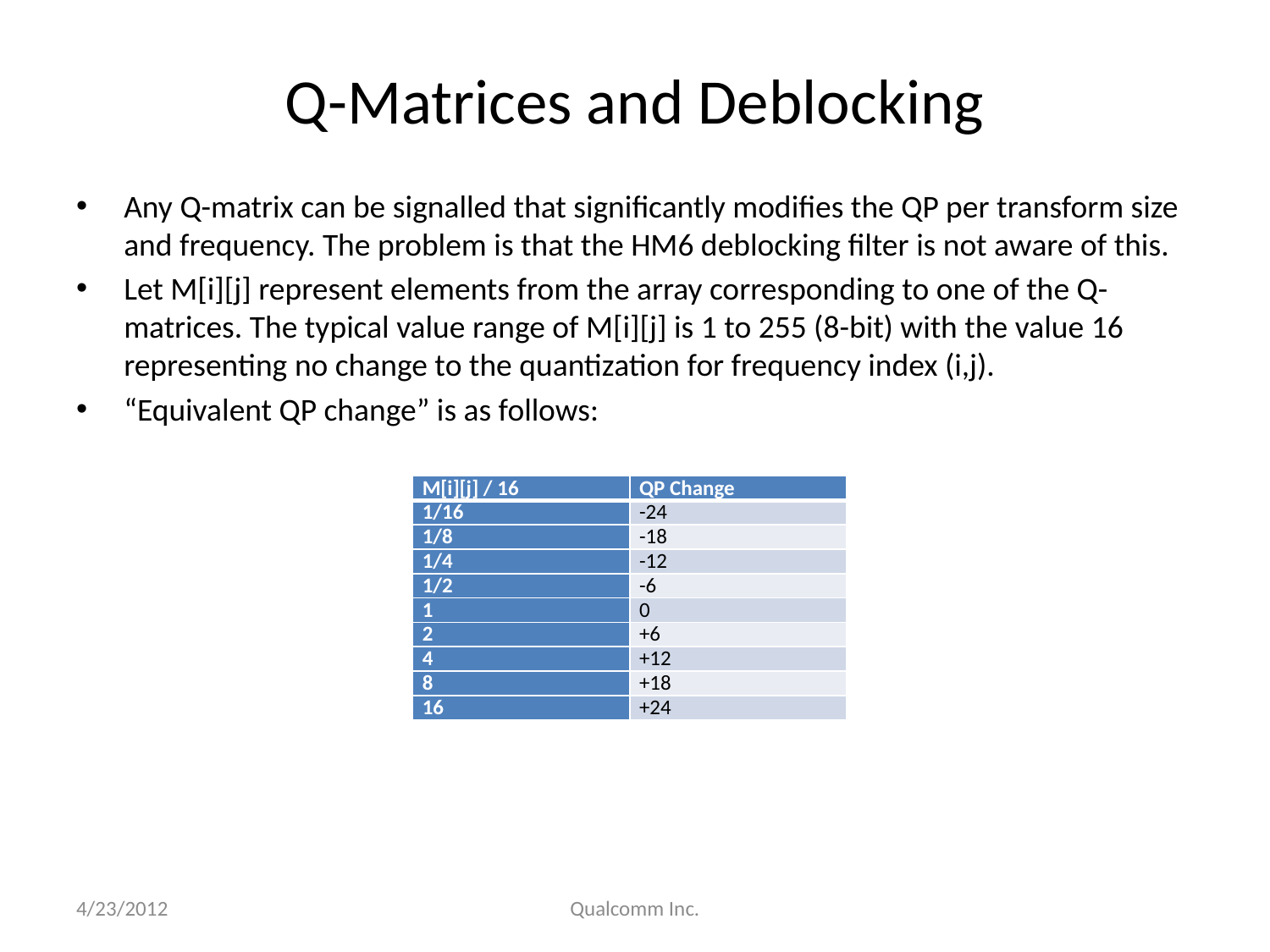

# Q-Matrices and Deblocking
Any Q-matrix can be signalled that significantly modifies the QP per transform size and frequency. The problem is that the HM6 deblocking filter is not aware of this.
Let M[i][j] represent elements from the array corresponding to one of the Q-matrices. The typical value range of M[i][j] is 1 to 255 (8-bit) with the value 16 representing no change to the quantization for frequency index (i,j).
“Equivalent QP change” is as follows:

| M[i][j] / 16 | QP Change |
| --- | --- |
| 1/16 | -24 |
| 1/8 | -18 |
| 1/4 | -12 |
| 1/2 | -6 |
| 1 | 0 |
| 2 | +6 |
| 4 | +12 |
| 8 | +18 |
| 16 | +24 |
4/23/2012
Qualcomm Inc.